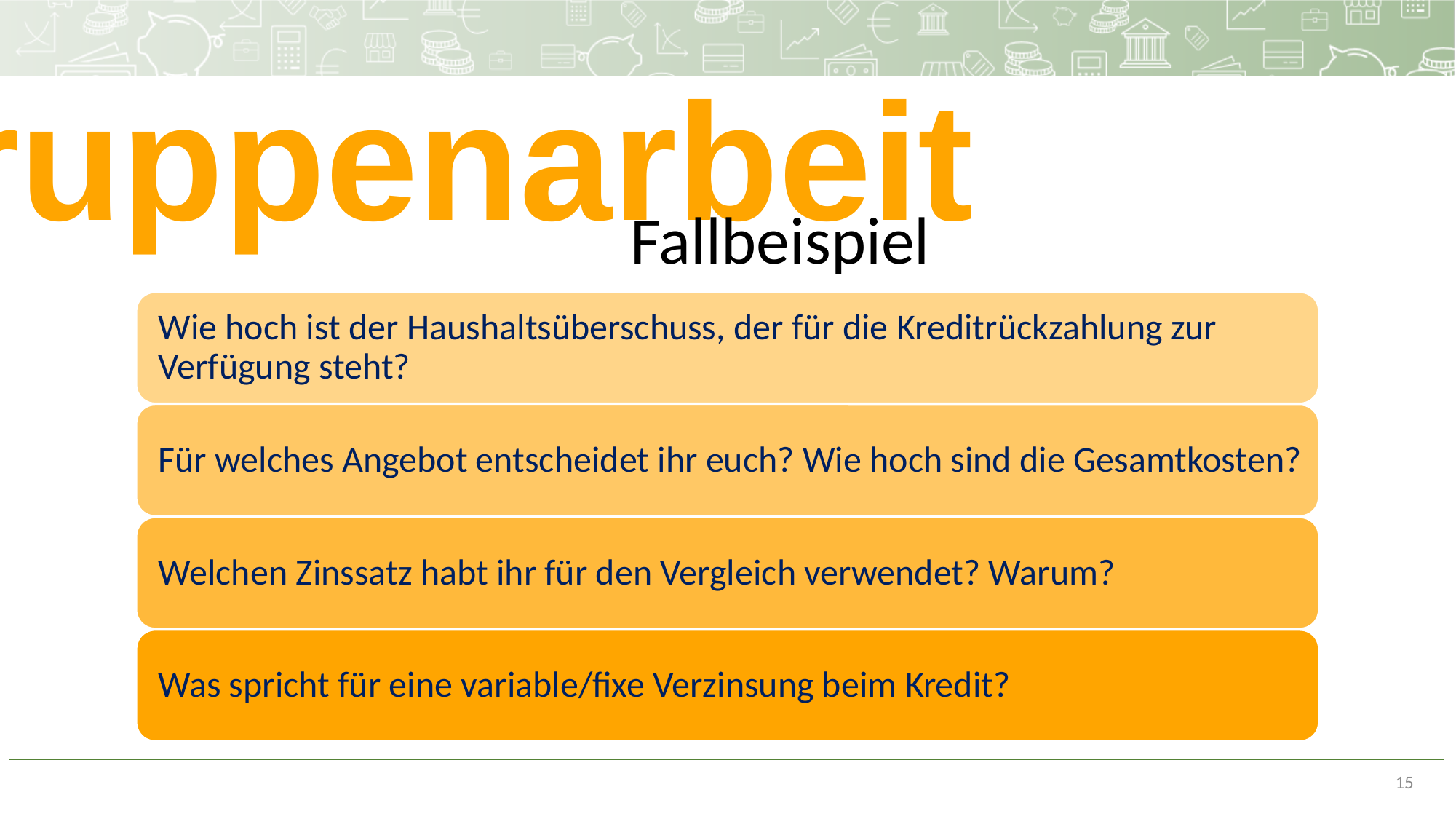

# Gruppenarbeit
Fallbeispiel
Wie hoch ist der Haushaltsüberschuss, der für die Kreditrückzahlung zur Verfügung steht?
Für welches Angebot entscheidet ihr euch? Wie hoch sind die Gesamtkosten?
Welchen Zinssatz habt ihr für den Vergleich verwendet? Warum?
Was spricht für eine variable/fixe Verzinsung beim Kredit?
15